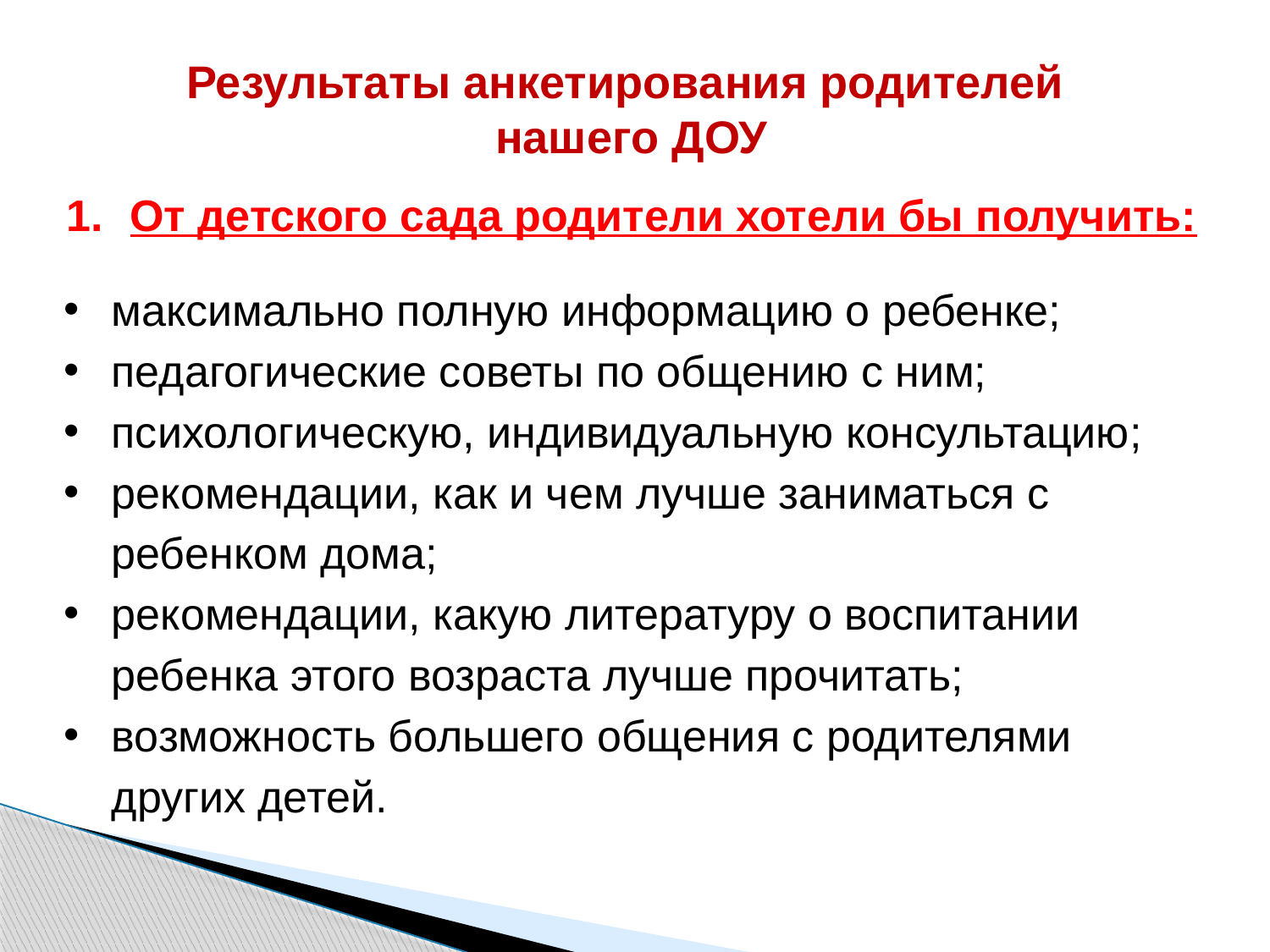

Результаты анкетирования родителей
нашего ДОУ

От детского сада родители хотели бы получить:

максимально полную информацию о ребенке;
педагогические советы по общению с ним;
психологическую, индивидуальную консультацию;
рекомендации, как и чем лучше заниматься с ребенком дома;
рекомендации, какую литературу о воспитании ребенка этого возраста лучше прочитать;
возможность большего общения с родителями других детей.